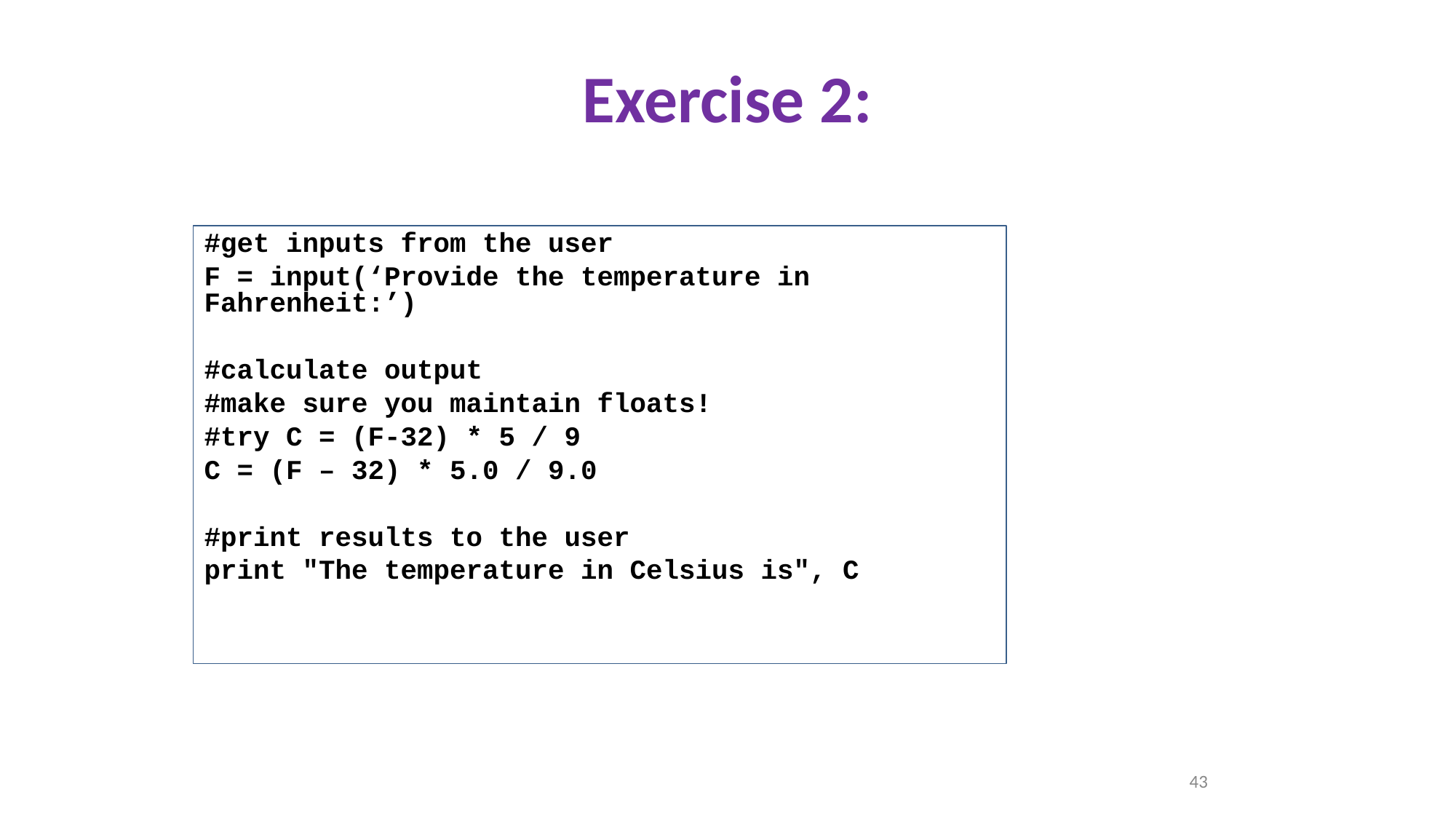

# Exercise 2:
#get inputs from the user
F = input(‘Provide the temperature in Fahrenheit:’)

#calculate output
#make sure you maintain floats!
#try C = (F-32) * 5 / 9
C = (F – 32) * 5.0 / 9.0

#print results to the user
print "The temperature in Celsius is", C
43